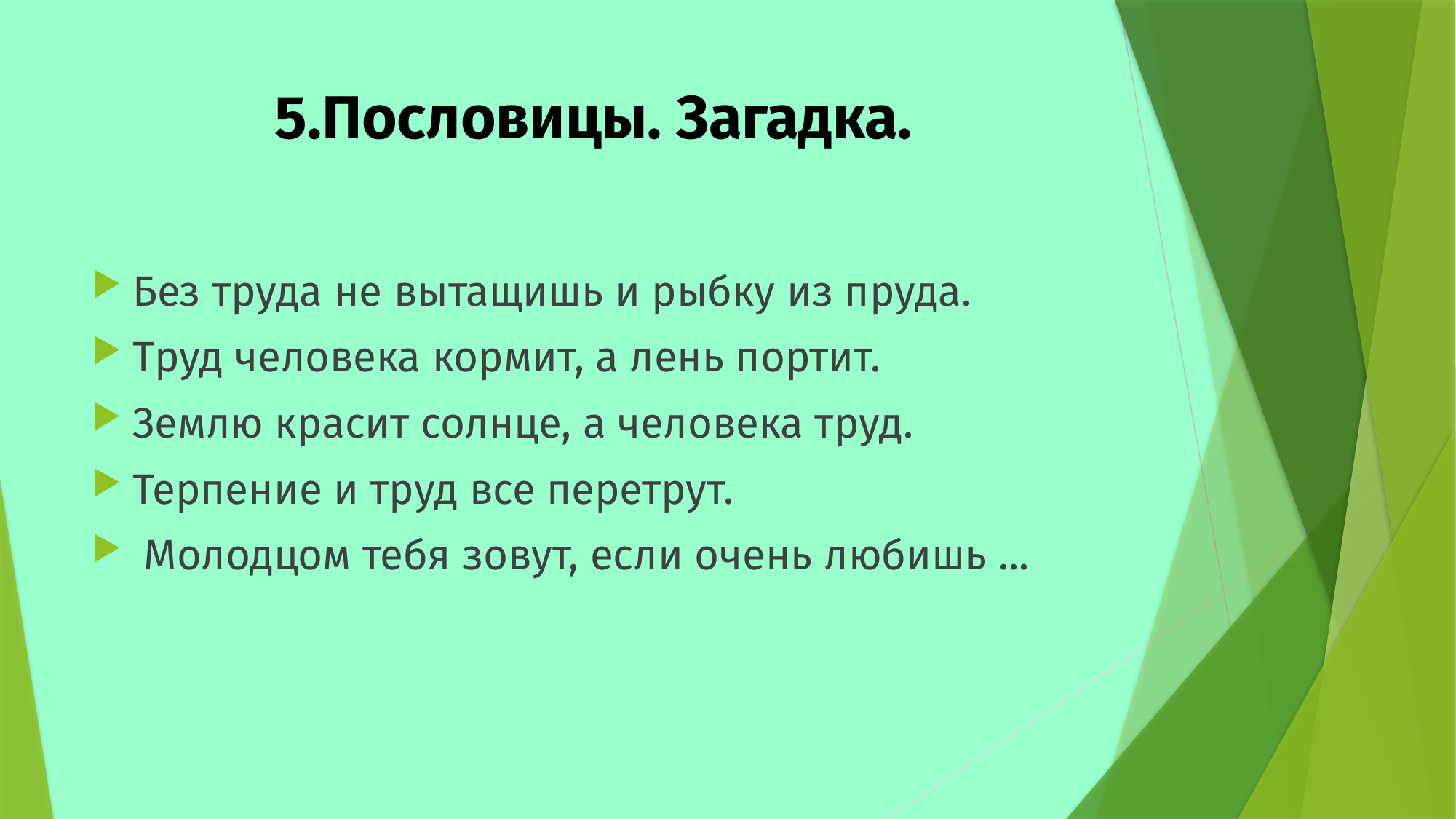

# 5.Пословицы. Загадка.
Без труда не вытащишь и рыбку из пруда.
Труд человека кормит, а лень портит.
Землю красит солнце, а человека труд.
Терпение и труд все перетрут.
 Молодцом тебя зовут, если очень любишь ...